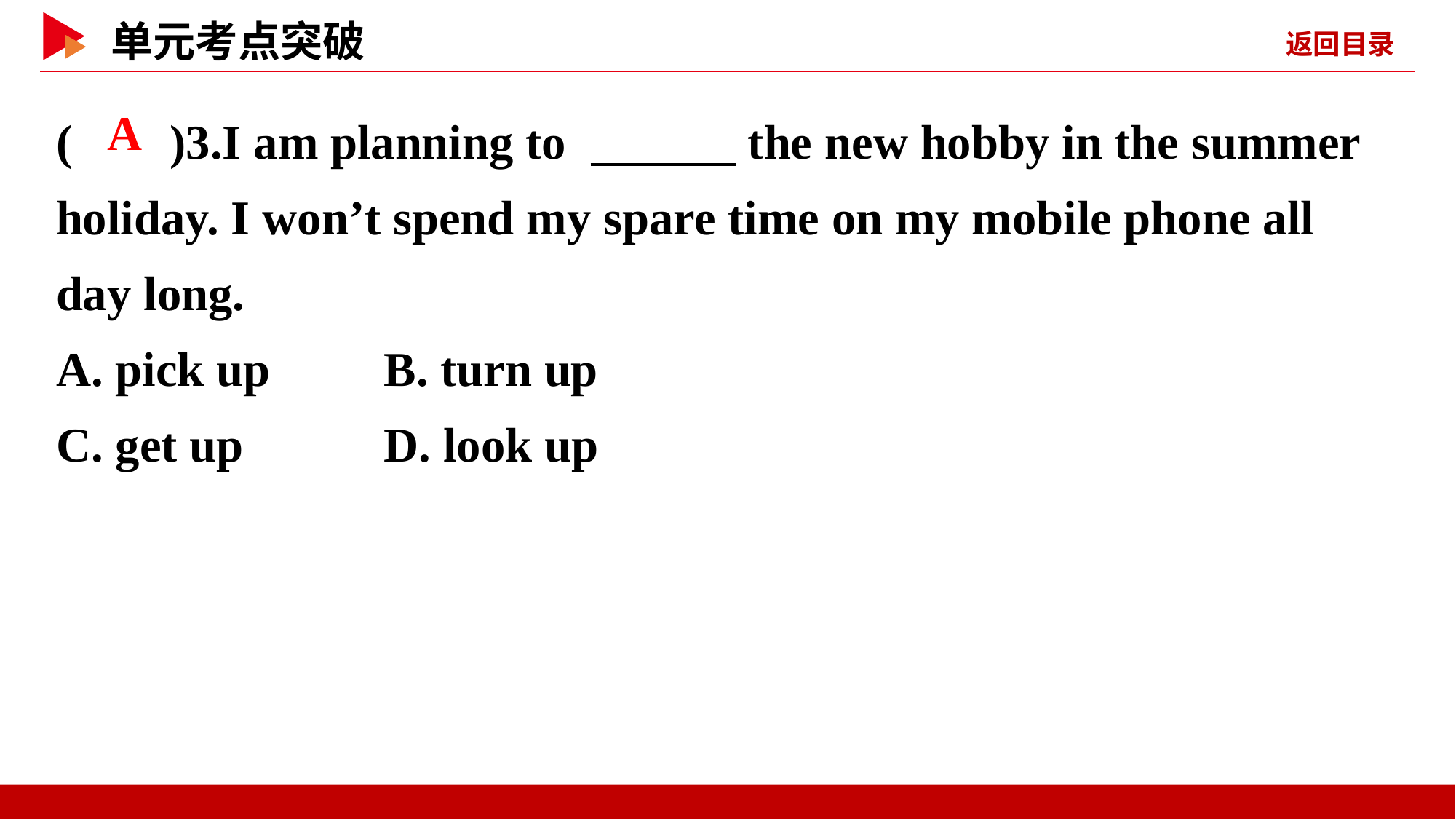

(        )3.I am planning to 　　　the new hobby in the summer holiday. I won’t spend my spare time on my mobile phone all day long.
A. pick up	         B. turn up
C. get up	         D. look up
   A